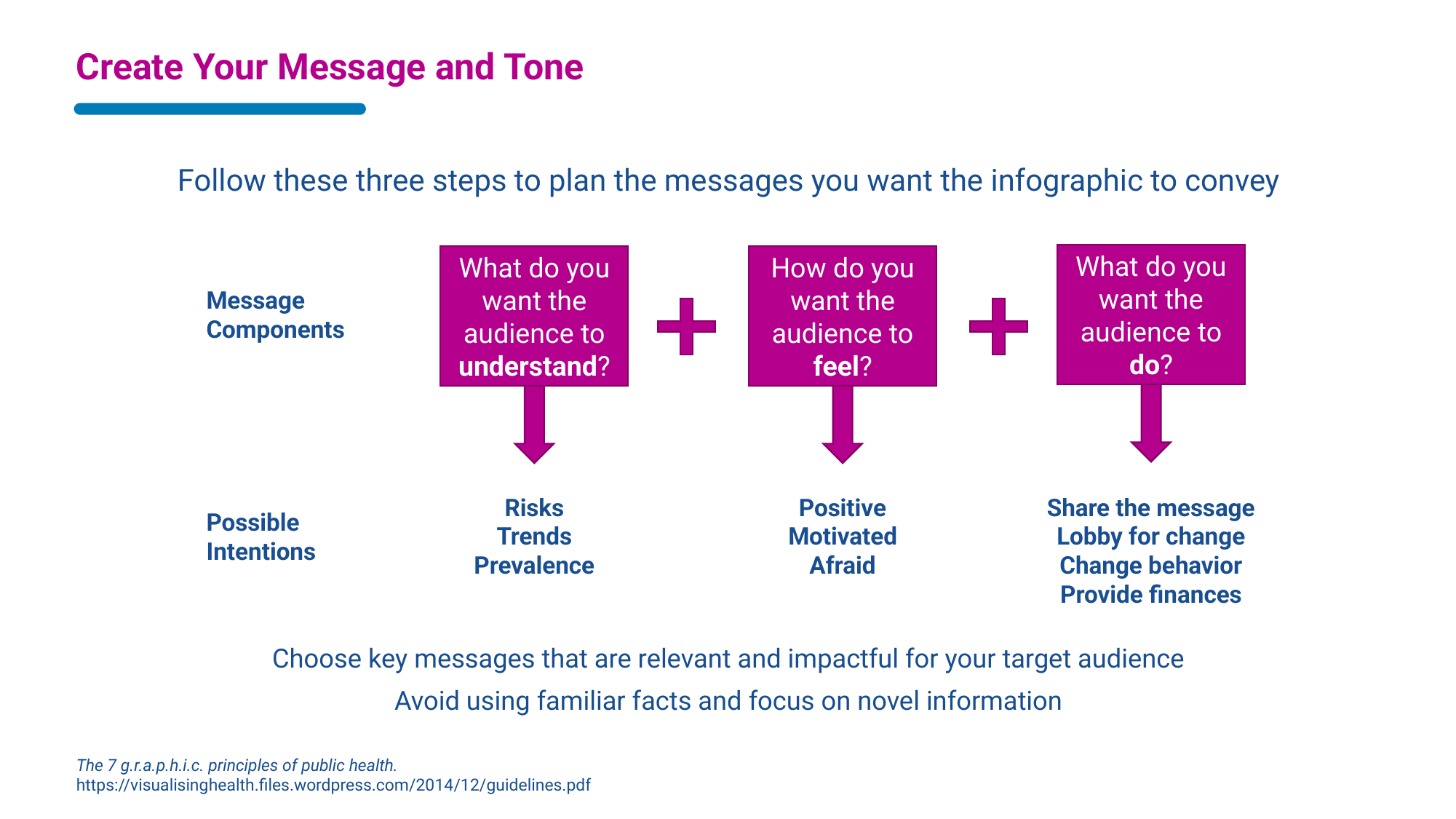

# Create Your Message and Tone
Follow these three steps to plan the messages you want the infographic to convey
What do you want the audience to do?
What do you want the audience to understand?
How do you want the audience to feel?
Message
Components

Risks
Trends
Prevalence
Positive
Motivated
Afraid
Share the message
Lobby for change
Change behavior
Provide finances
Possible Intentions
Choose key messages that are relevant and impactful for your target audience
Avoid using familiar facts and focus on novel information
The 7 g.r.a.p.h.i.c. principles of public health.
https://visualisinghealth.files.wordpress.com/2014/12/guidelines.pdf